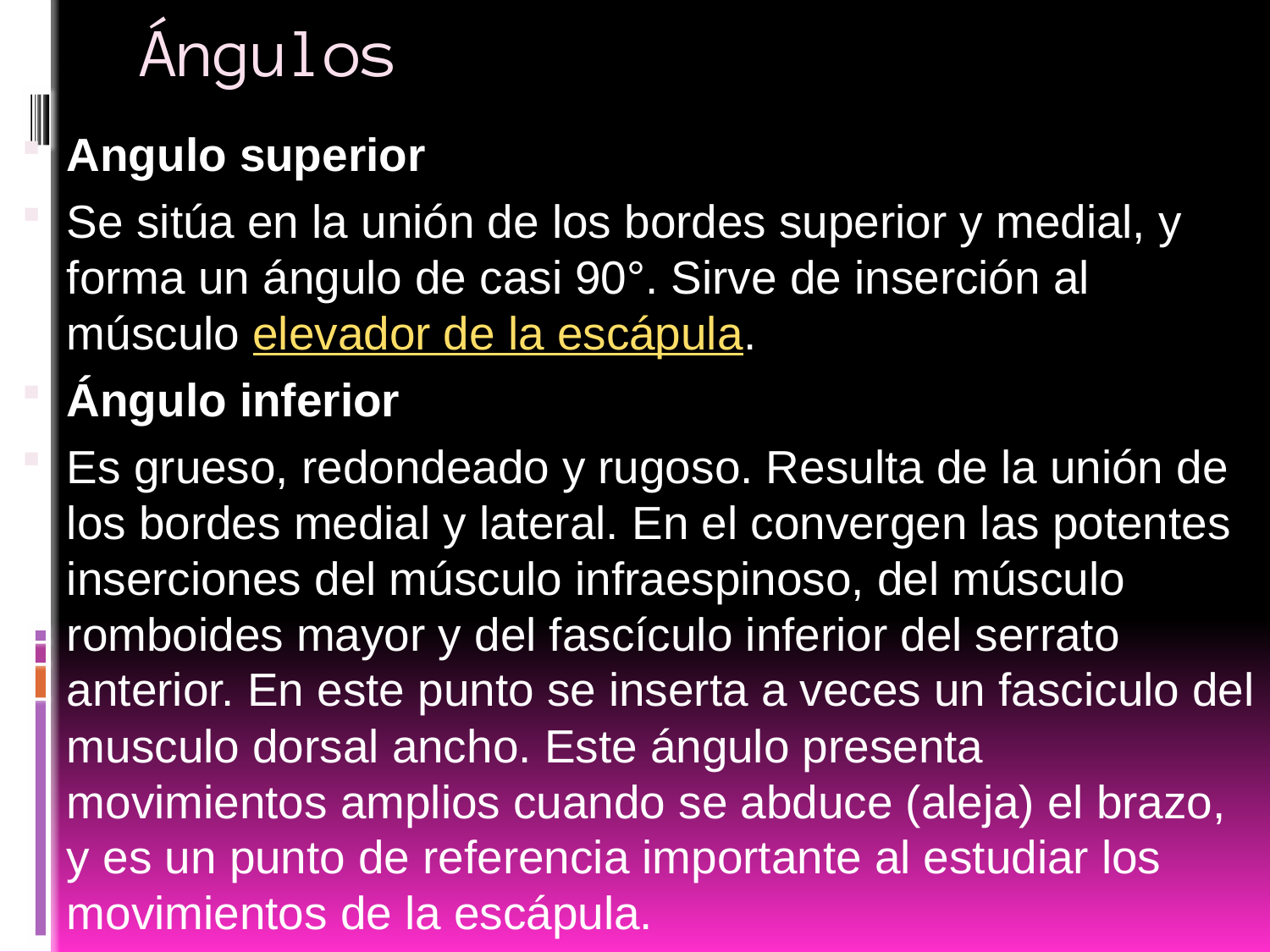

# Ángulos
Angulo superior
Se sitúa en la unión de los bordes superior y medial, y forma un ángulo de casi 90°. Sirve de inserción al músculo elevador de la escápula.
Ángulo inferior
Es grueso, redondeado y rugoso. Resulta de la unión de los bordes medial y lateral. En el convergen las potentes inserciones del músculo infraespinoso, del músculo romboides mayor y del fascículo inferior del serrato anterior. En este punto se inserta a veces un fasciculo del musculo dorsal ancho. Este ángulo presenta movimientos amplios cuando se abduce (aleja) el brazo, y es un punto de referencia importante al estudiar los movimientos de la escápula.